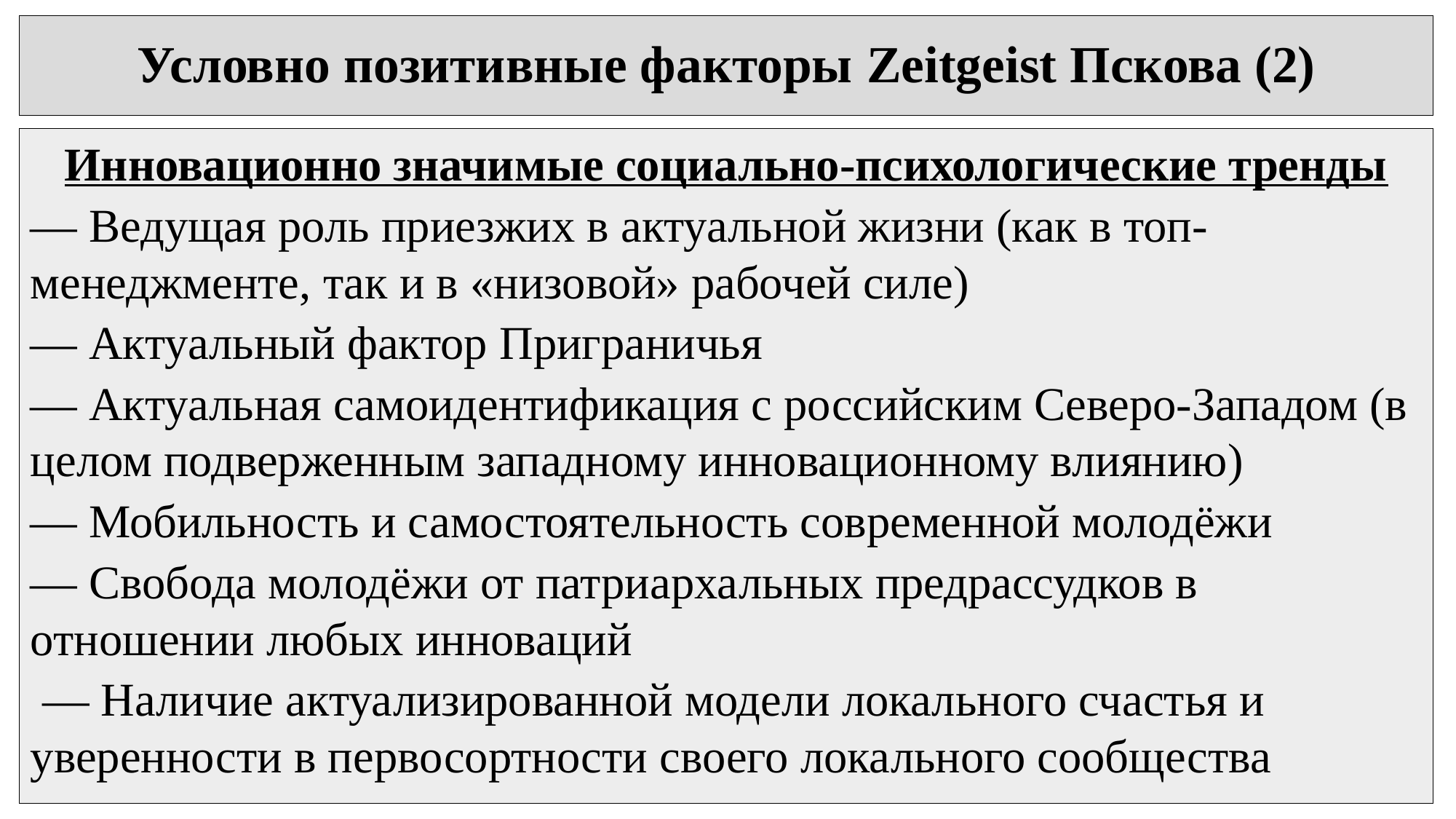

# Условно позитивные факторы Zeitgeist Пскова (2)
Инновационно значимые социально-психологические тренды
— Ведущая роль приезжих в актуальной жизни (как в топ-менеджменте, так и в «низовой» рабочей силе)
— Актуальный фактор Приграничья
— Актуальная самоидентификация с российским Северо-Западом (в целом подверженным западному инновационному влиянию)
— Мобильность и самостоятельность современной молодёжи
— Свобода молодёжи от патриархальных предрассудков в отношении любых инноваций
 — Наличие актуализированной модели локального счастья и уверенности в первосортности своего локального сообщества